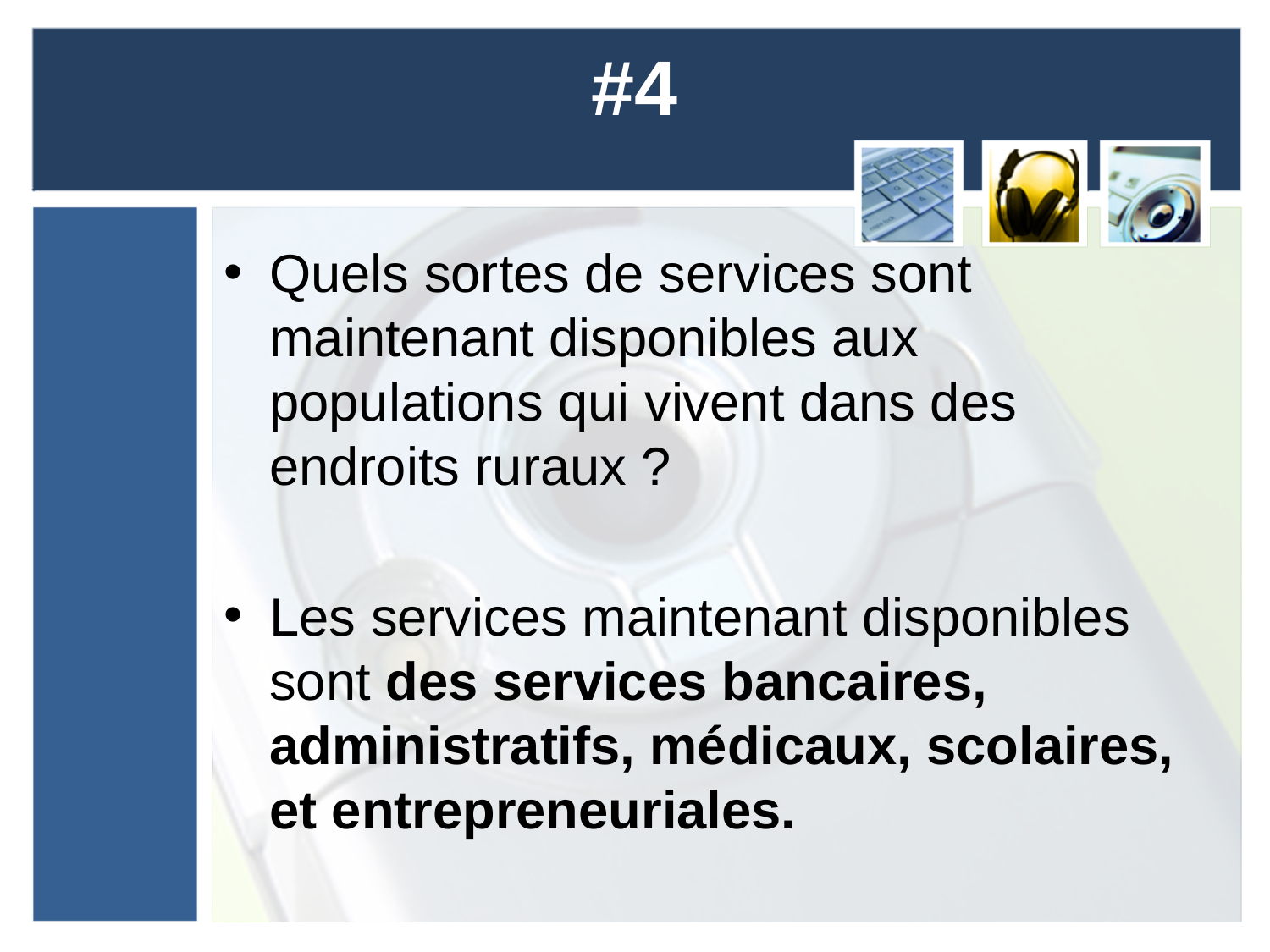

# #4
Quels sortes de services sont maintenant disponibles aux populations qui vivent dans des endroits ruraux ?

Les services maintenant disponibles sont des services bancaires, administratifs, médicaux, scolaires, et entrepreneuriales.